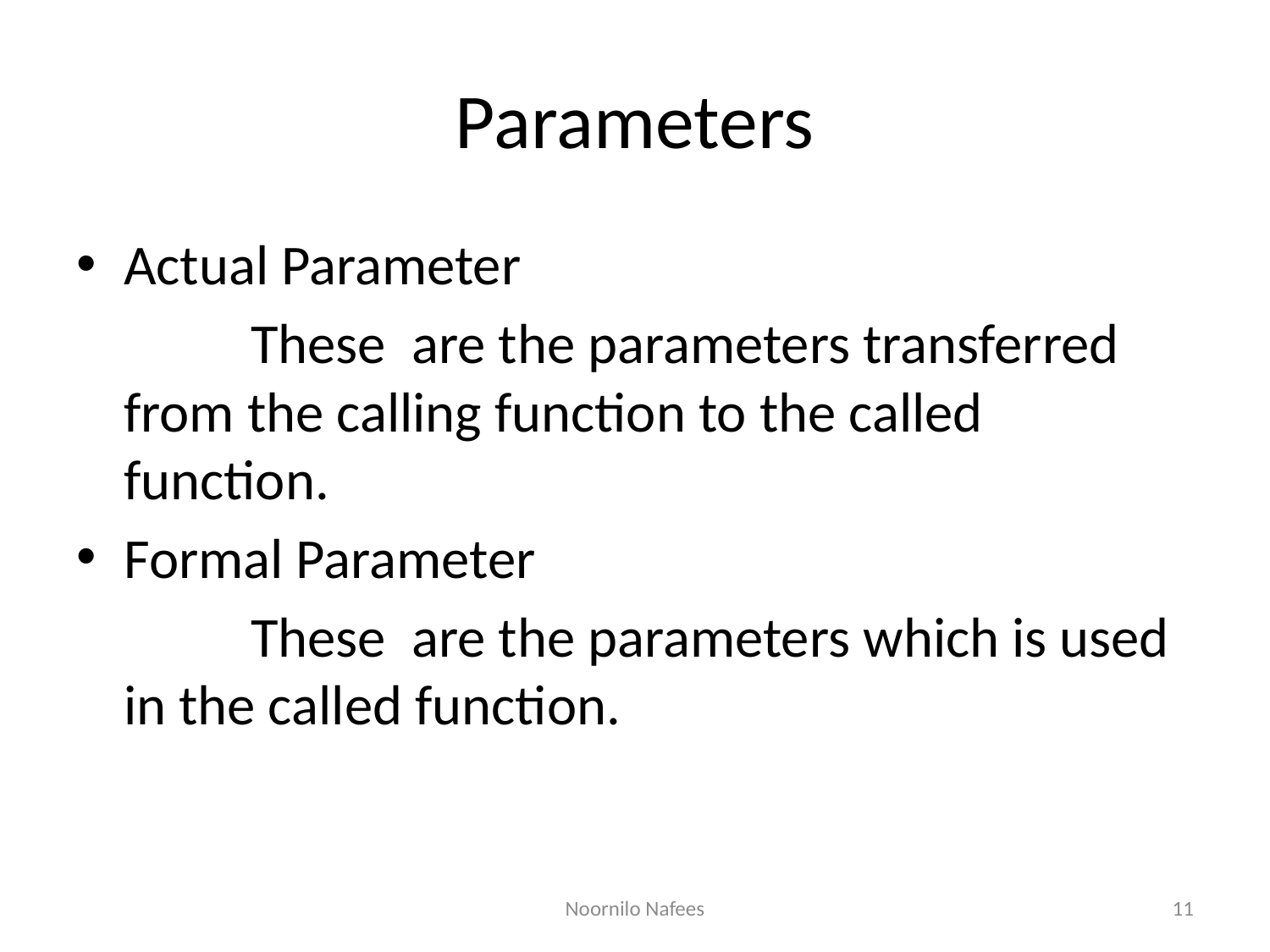

# Parameters
Actual Parameter
		These  are the parameters transferred from the calling function to the called function.
Formal Parameter
		These  are the parameters which is used in the called function.

Noornilo Nafees
11